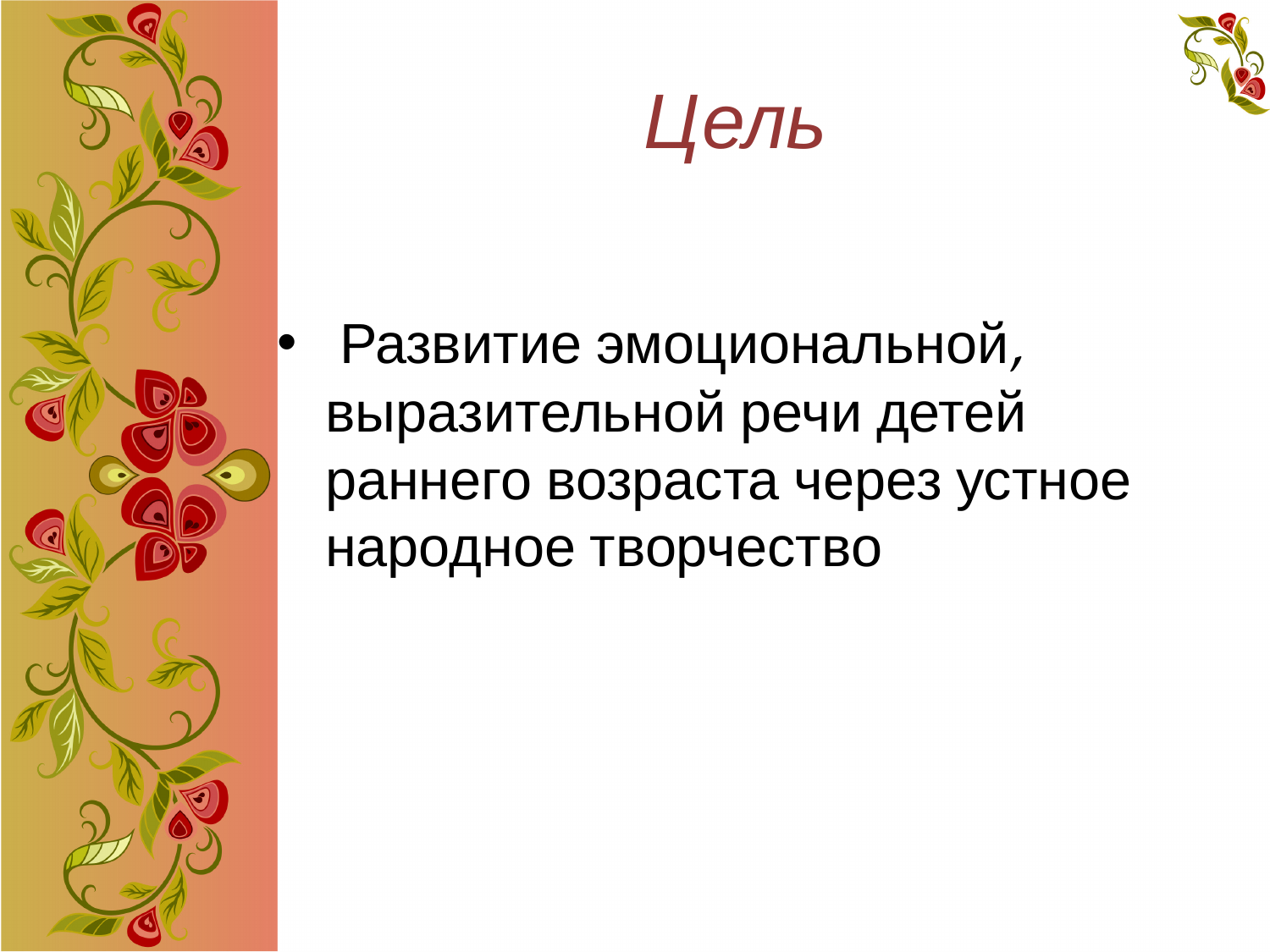

# Цель

 Развитие эмоциональной, выразительной речи детей раннего возраста через устное народное творчество